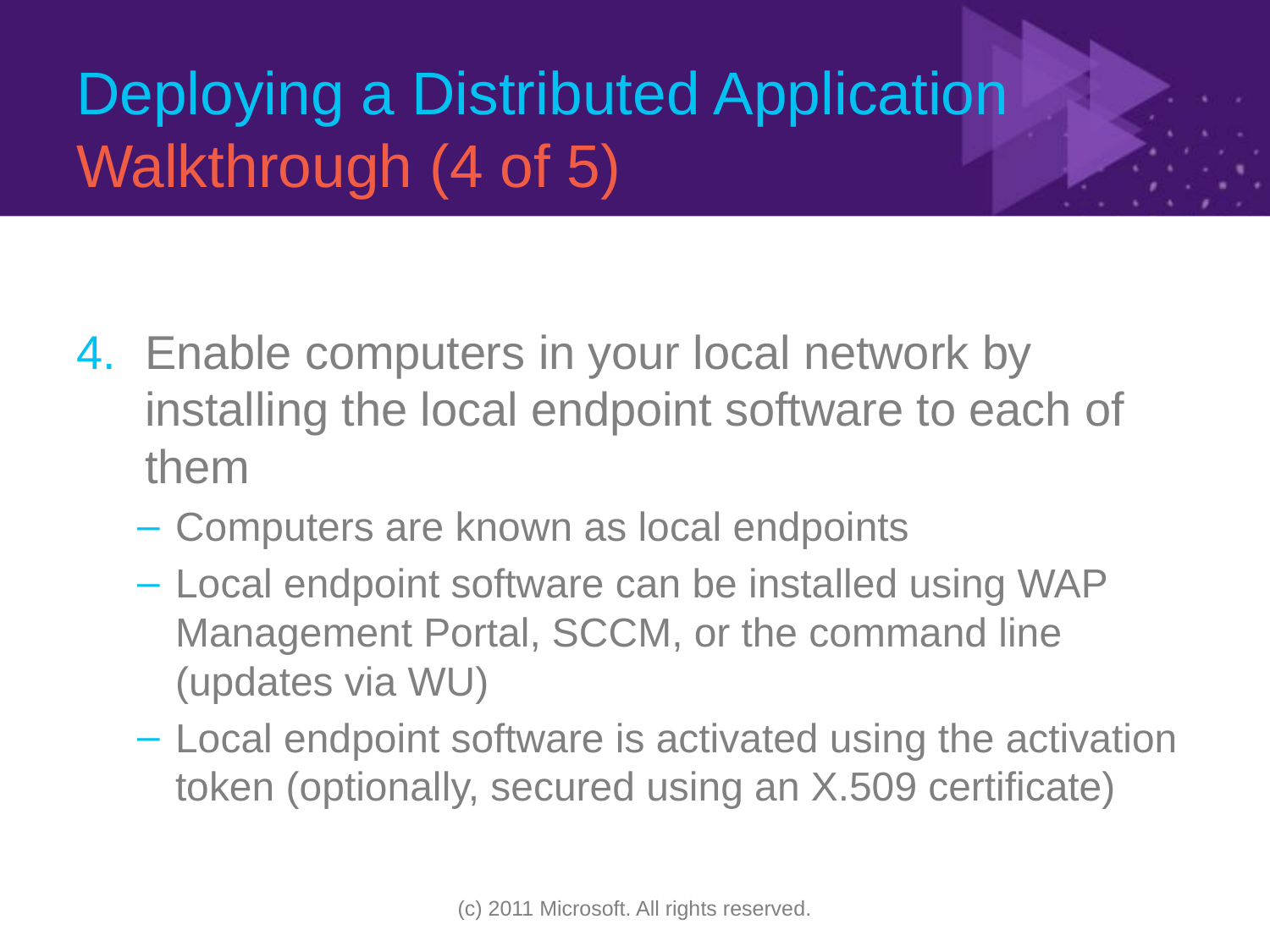

# Deploying a Distributed Application Walkthrough (4 of 5)
Enable computers in your local network by installing the local endpoint software to each of them
Computers are known as local endpoints
Local endpoint software can be installed using WAP Management Portal, SCCM, or the command line (updates via WU)
Local endpoint software is activated using the activation token (optionally, secured using an X.509 certificate)
(c) 2011 Microsoft. All rights reserved.